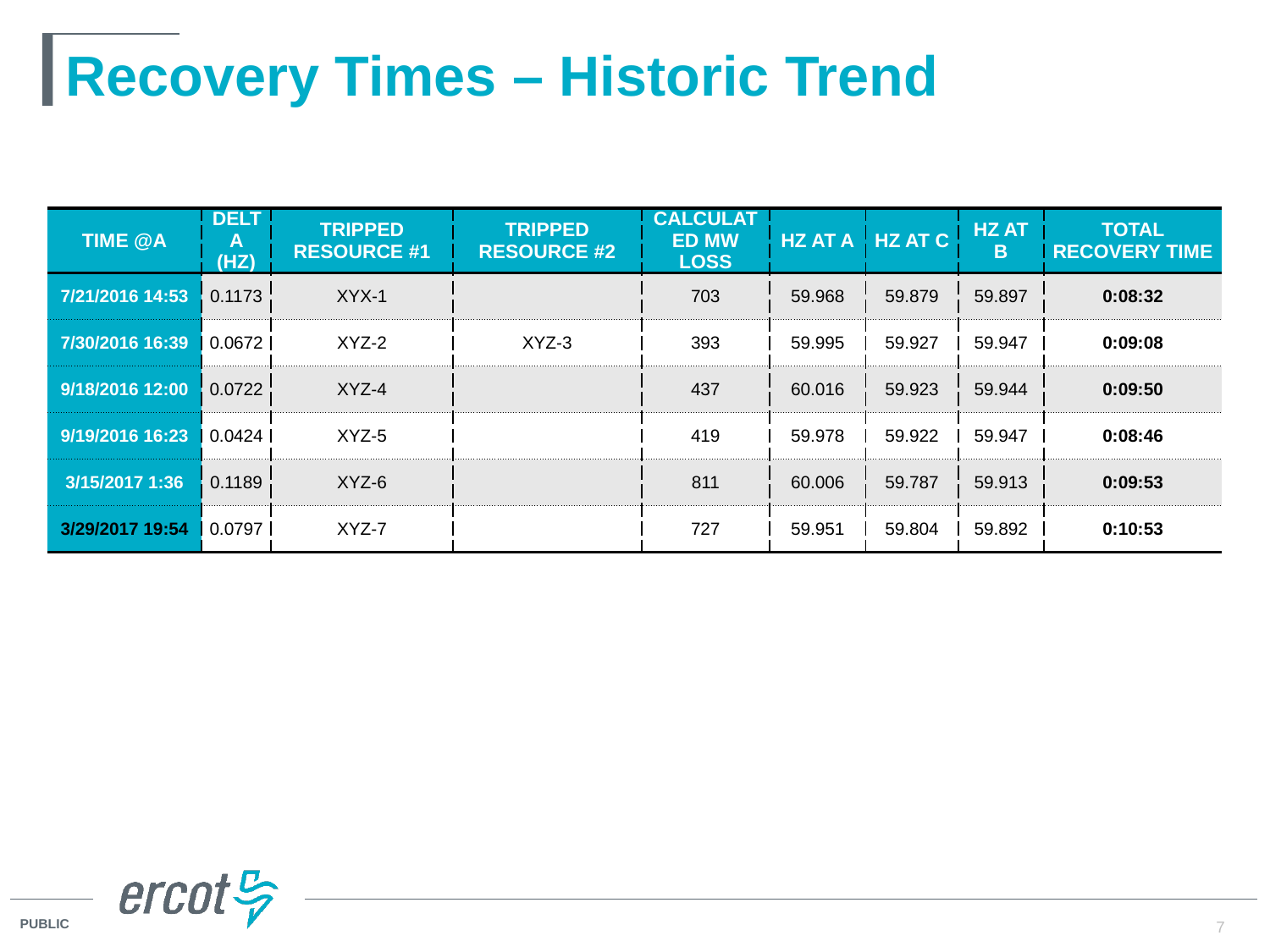

# Recovery Times – Historic Trend
| Time @A | Delta (Hz) | Tripped Resource #1 | Tripped Resource #2 | Calculated MW Loss | Hz at A | Hz at C | Hz at B | Total Recovery Time |
| --- | --- | --- | --- | --- | --- | --- | --- | --- |
| 7/21/2016 14:53 | 0.1173 | XYX-1 |  | 703 | 59.968 | 59.879 | 59.897 | 0:08:32 |
| 7/30/2016 16:39 | 0.0672 | XYZ-2 | XYZ-3 | 393 | 59.995 | 59.927 | 59.947 | 0:09:08 |
| 9/18/2016 12:00 | 0.0722 | XYZ-4 |  | 437 | 60.016 | 59.923 | 59.944 | 0:09:50 |
| 9/19/2016 16:23 | 0.0424 | XYZ-5 |  | 419 | 59.978 | 59.922 | 59.947 | 0:08:46 |
| 3/15/2017 1:36 | 0.1189 | XYZ-6 |  | 811 | 60.006 | 59.787 | 59.913 | 0:09:53 |
| 3/29/2017 19:54 | 0.0797 | XYZ-7 |  | 727 | 59.951 | 59.804 | 59.892 | 0:10:53 |
7